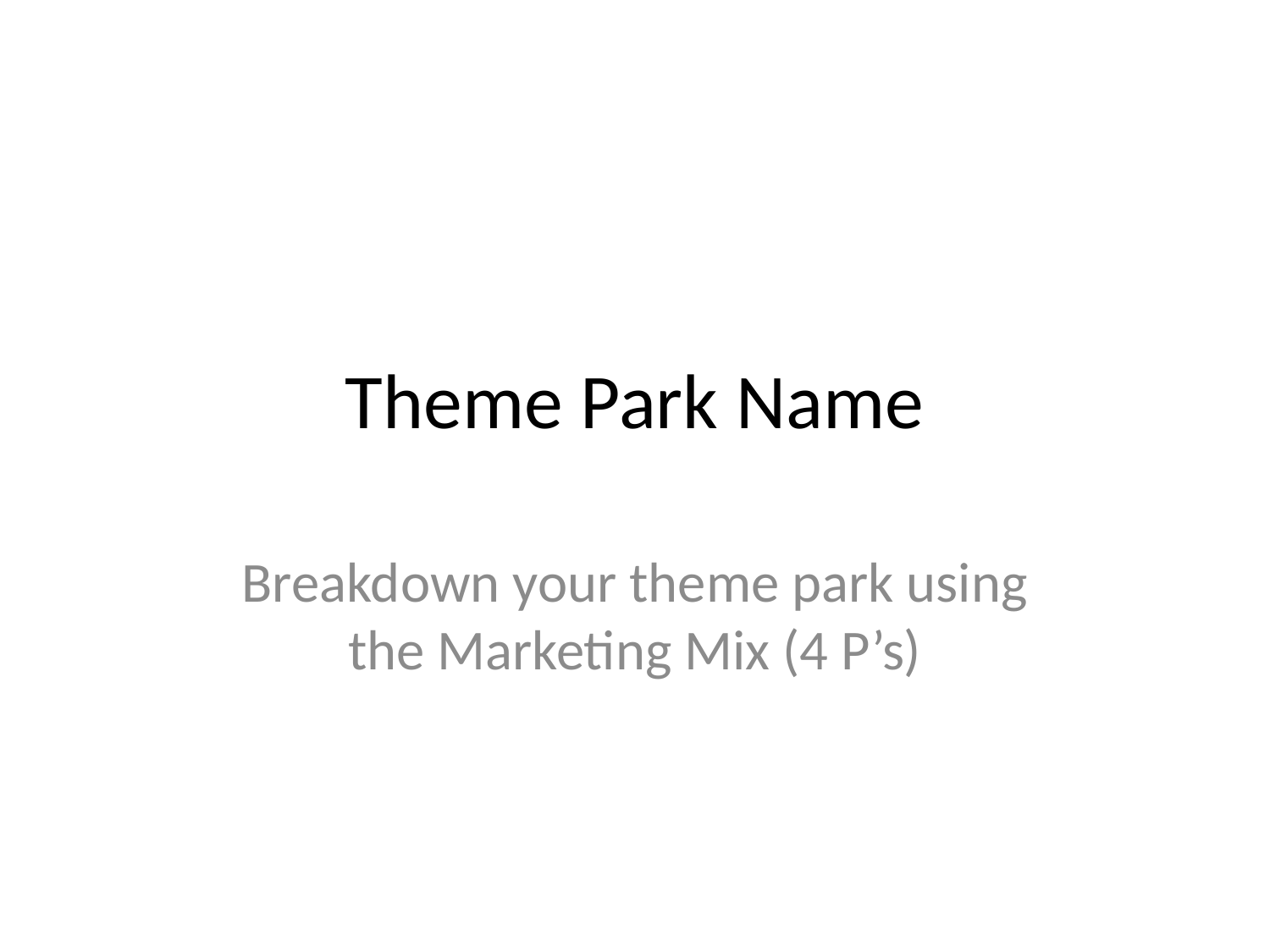

# Theme Park Name
Breakdown your theme park using the Marketing Mix (4 P’s)